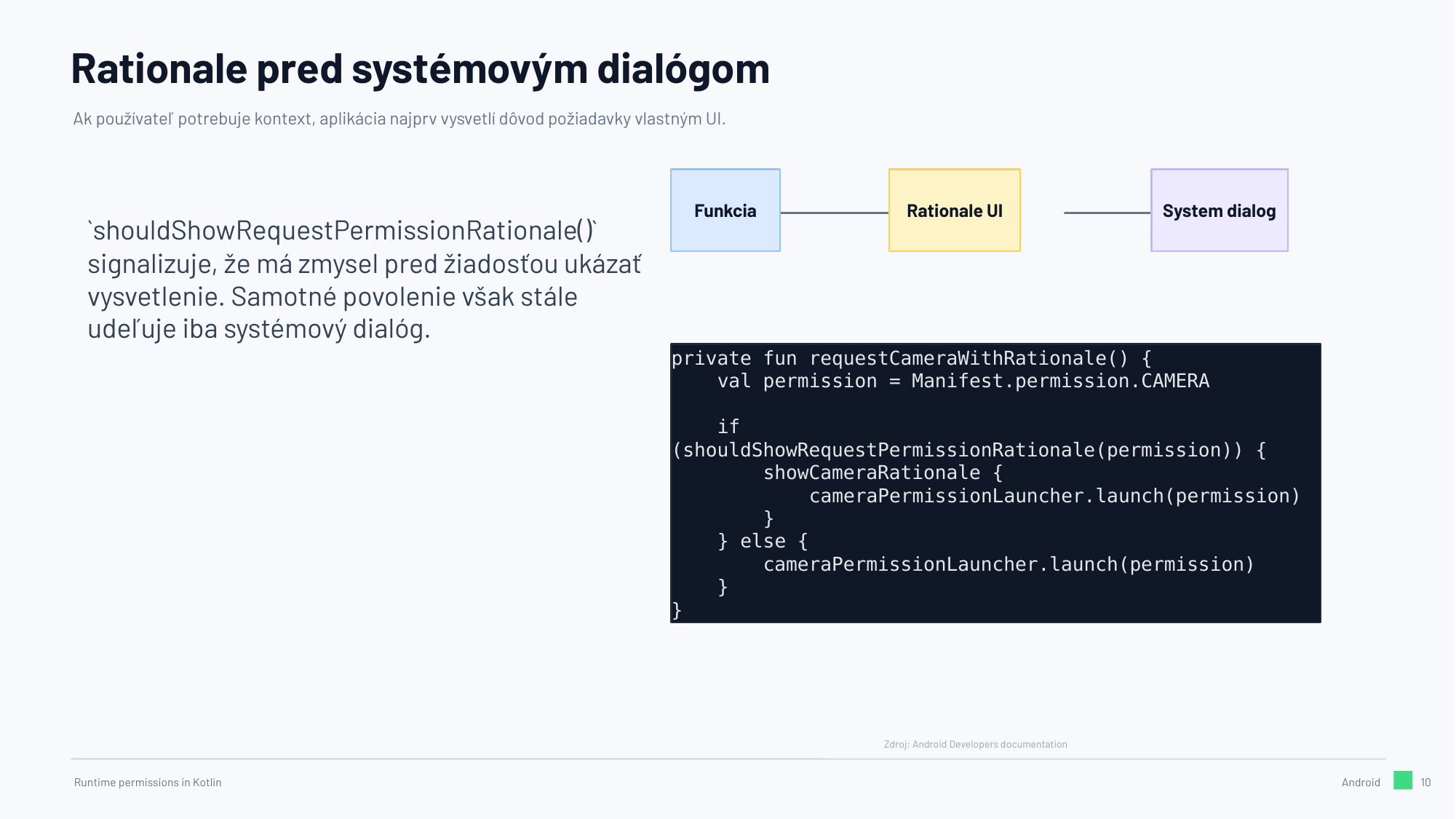

Rationale pred systémovým dialógom
Ak používateľ potrebuje kontext, aplikácia najprv vysvetlí dôvod požiadavky vlastným UI.
`shouldShowRequestPermissionRationale()` signalizuje, že má zmysel pred žiadosťou ukázať vysvetlenie. Samotné povolenie však stále udeľuje iba systémový dialóg.
Funkcia
Rationale UI
System dialog

private fun requestCameraWithRationale() {
    val permission = Manifest.permission.CAMERA

    if (shouldShowRequestPermissionRationale(permission)) {
        showCameraRationale {
            cameraPermissionLauncher.launch(permission)
        }
    } else {
        cameraPermissionLauncher.launch(permission)
    }
}
Zdroj: Android Developers documentation
10